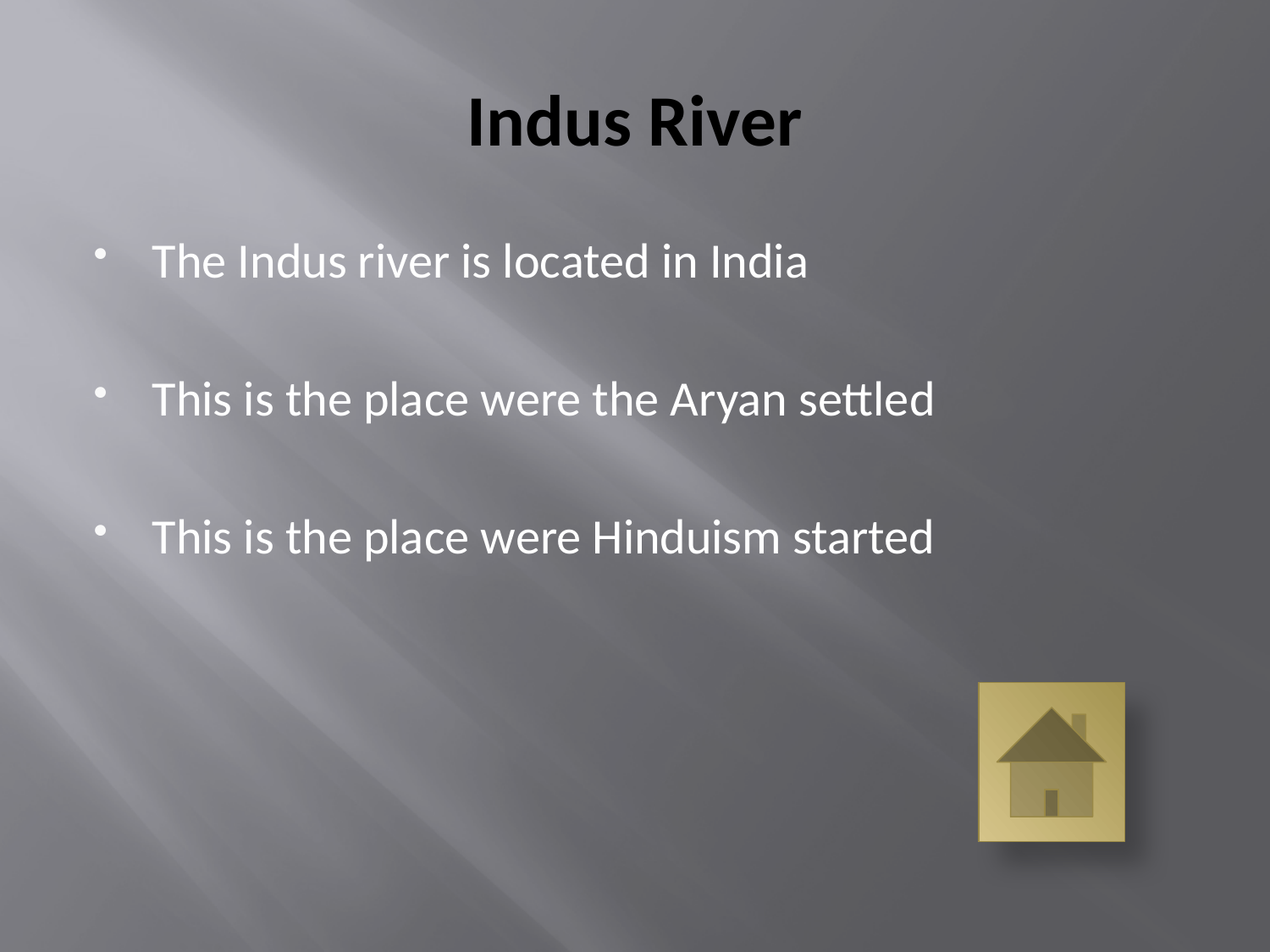

# Indus River
The Indus river is located in India

This is the place were the Aryan settled

This is the place were Hinduism started